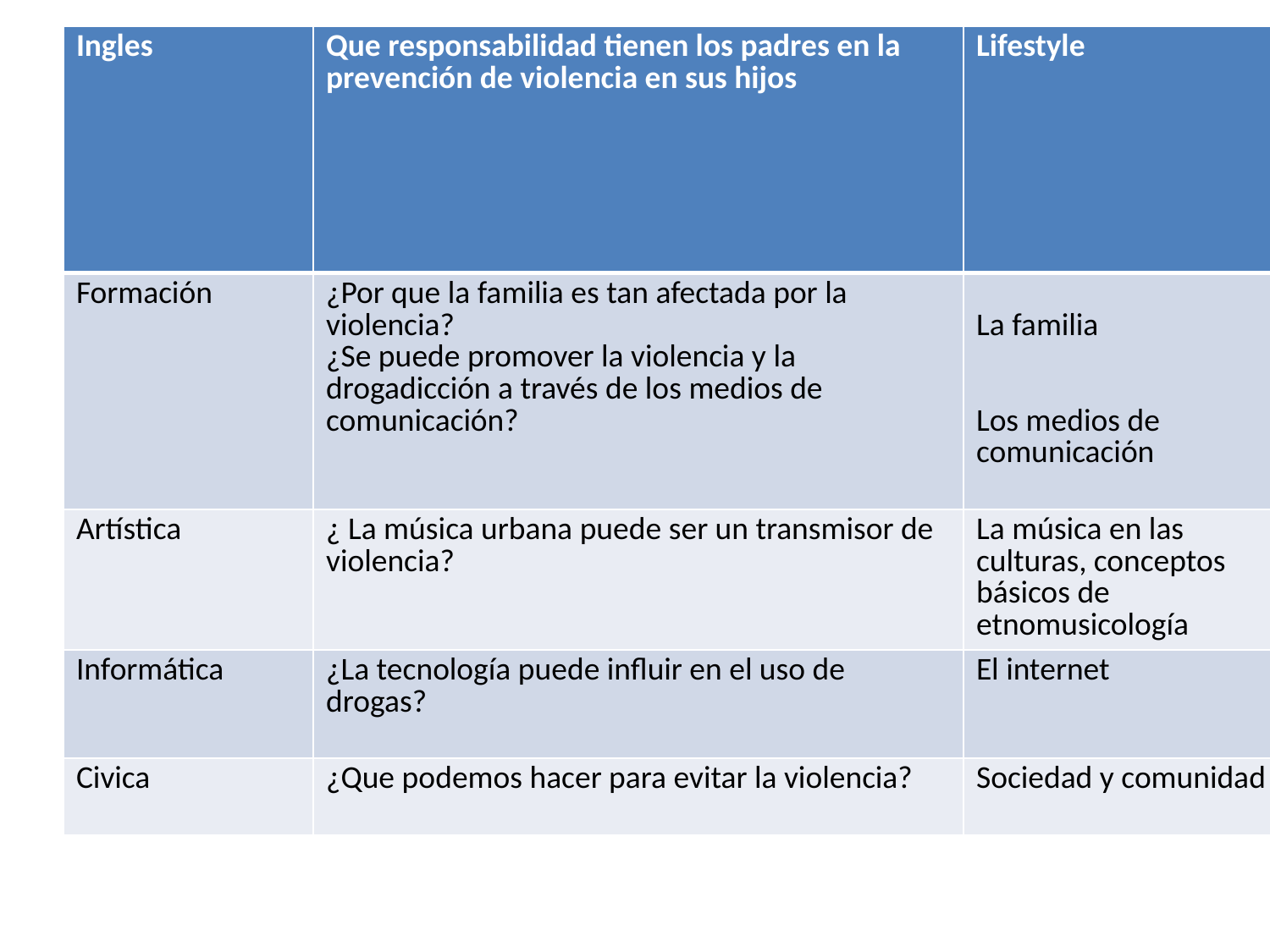

| Ingles | Que responsabilidad tienen los padres en la prevención de violencia en sus hijos | Lifestyle |
| --- | --- | --- |
| Formación | ¿Por que la familia es tan afectada por la violencia? ¿Se puede promover la violencia y la drogadicción a través de los medios de comunicación? | La familia Los medios de comunicación |
| Artística | ¿ La música urbana puede ser un transmisor de violencia? | La música en las culturas, conceptos básicos de etnomusicología |
| Informática | ¿La tecnología puede influir en el uso de drogas? | El internet |
| Civica | ¿Que podemos hacer para evitar la violencia? | Sociedad y comunidad |
#